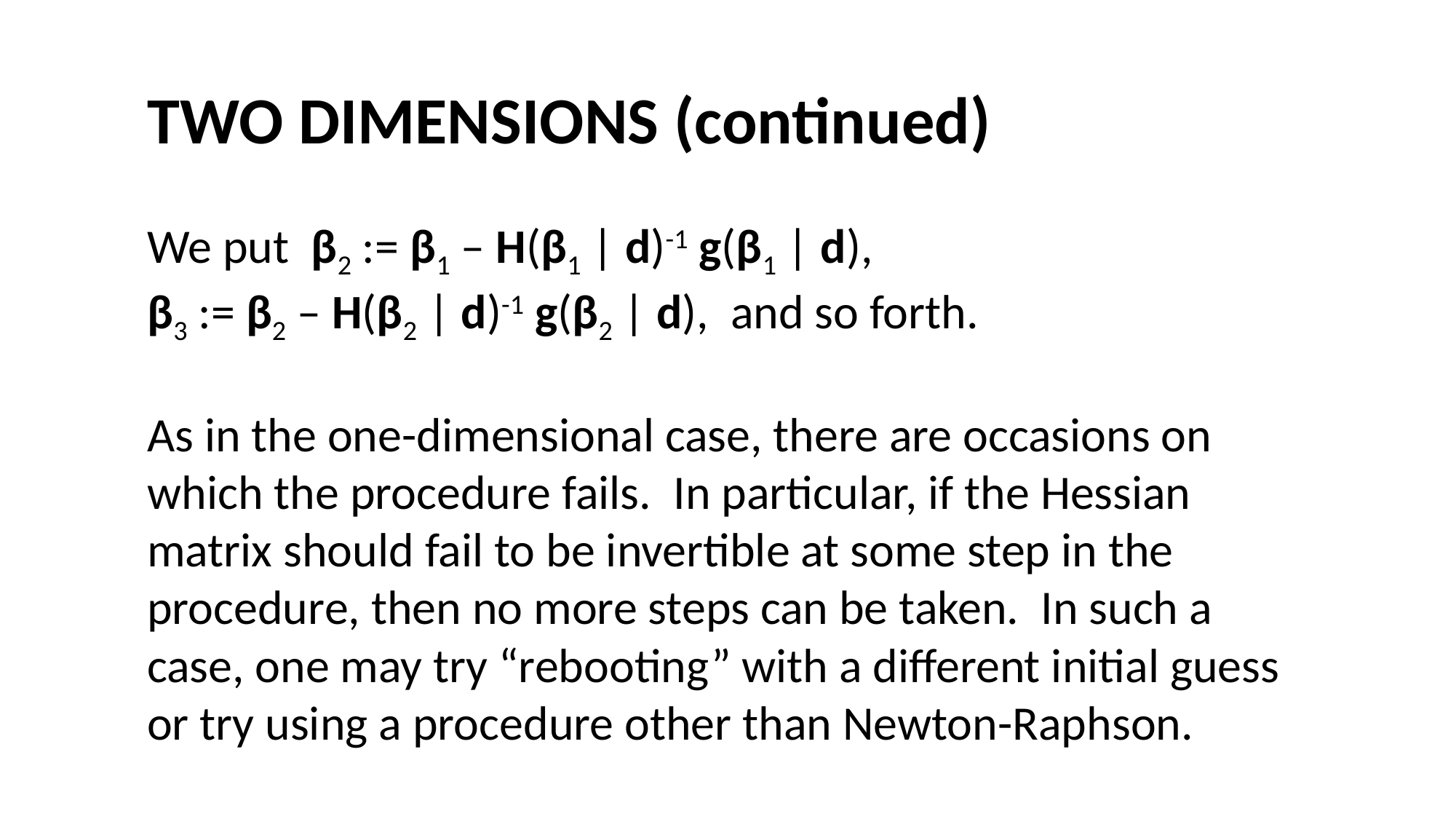

#
TWO DIMENSIONS (continued)

We put  β2 := β1 – H(β1 | d)-1 g(β1 | d),
β3 := β2 – H(β2 | d)-1 g(β2 | d),  and so forth.

As in the one-dimensional case, there are occasions on which the procedure fails.  In particular, if the Hessian matrix should fail to be invertible at some step in the procedure, then no more steps can be taken.  In such a case, one may try “rebooting” with a different initial guess or try using a procedure other than Newton-Raphson.